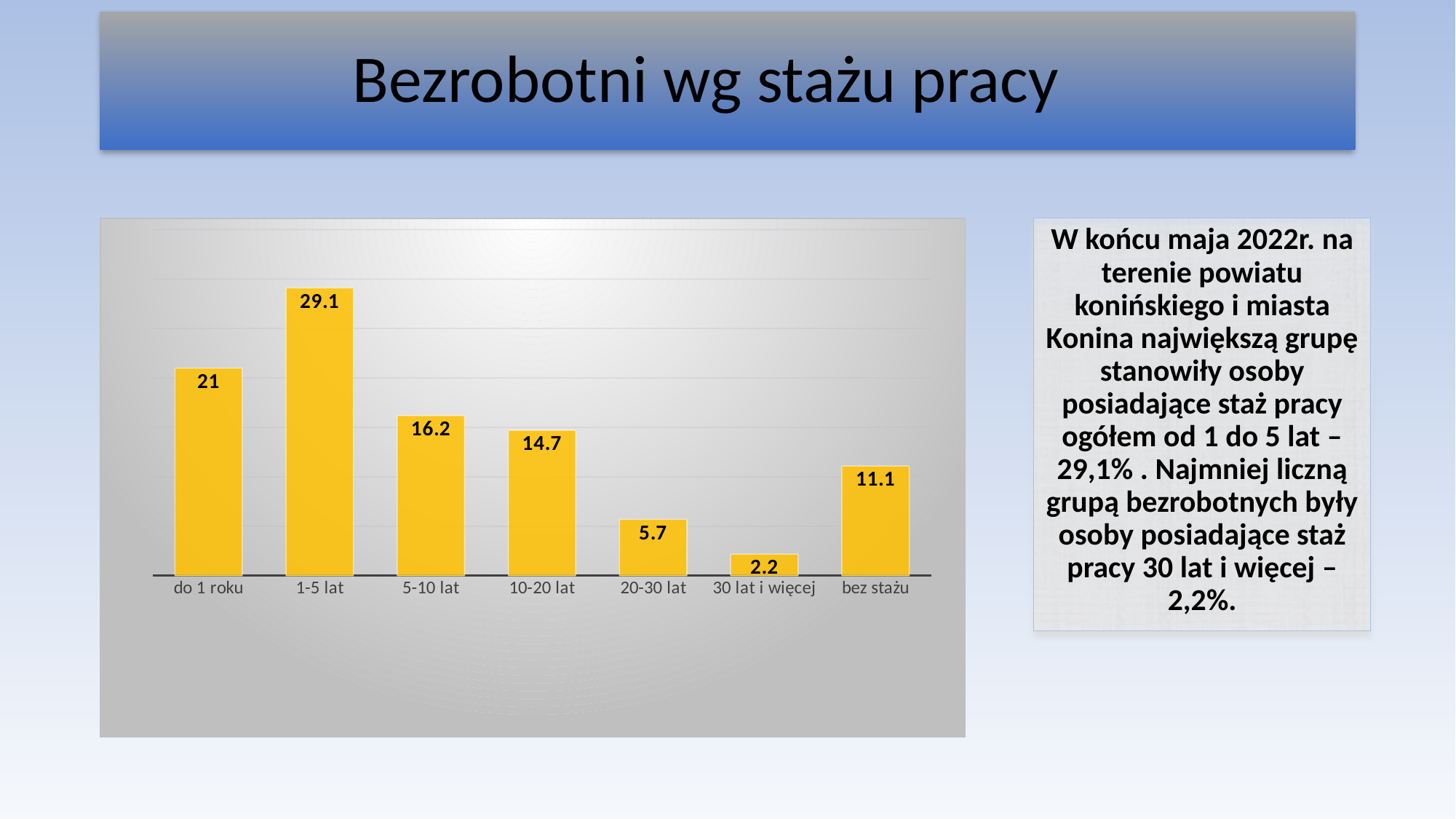

# Bezrobotni wg stażu pracy

### Chart

| Category | region koniński |
|---|---|
| do 1 roku | 21.0 |
| 1-5 lat | 29.1 |
| 5-10 lat | 16.2 |
| 10-20 lat | 14.7 |
| 20-30 lat | 5.7 |
| 30 lat i więcej | 2.2 |
| bez stażu | 11.1 |
W końcu maja 2022r. na terenie powiatu konińskiego i miasta Konina największą grupę stanowiły osoby posiadające staż pracy ogółem od 1 do 5 lat – 29,1% . Najmniej liczną grupą bezrobotnych były osoby posiadające staż pracy 30 lat i więcej – 2,2%.